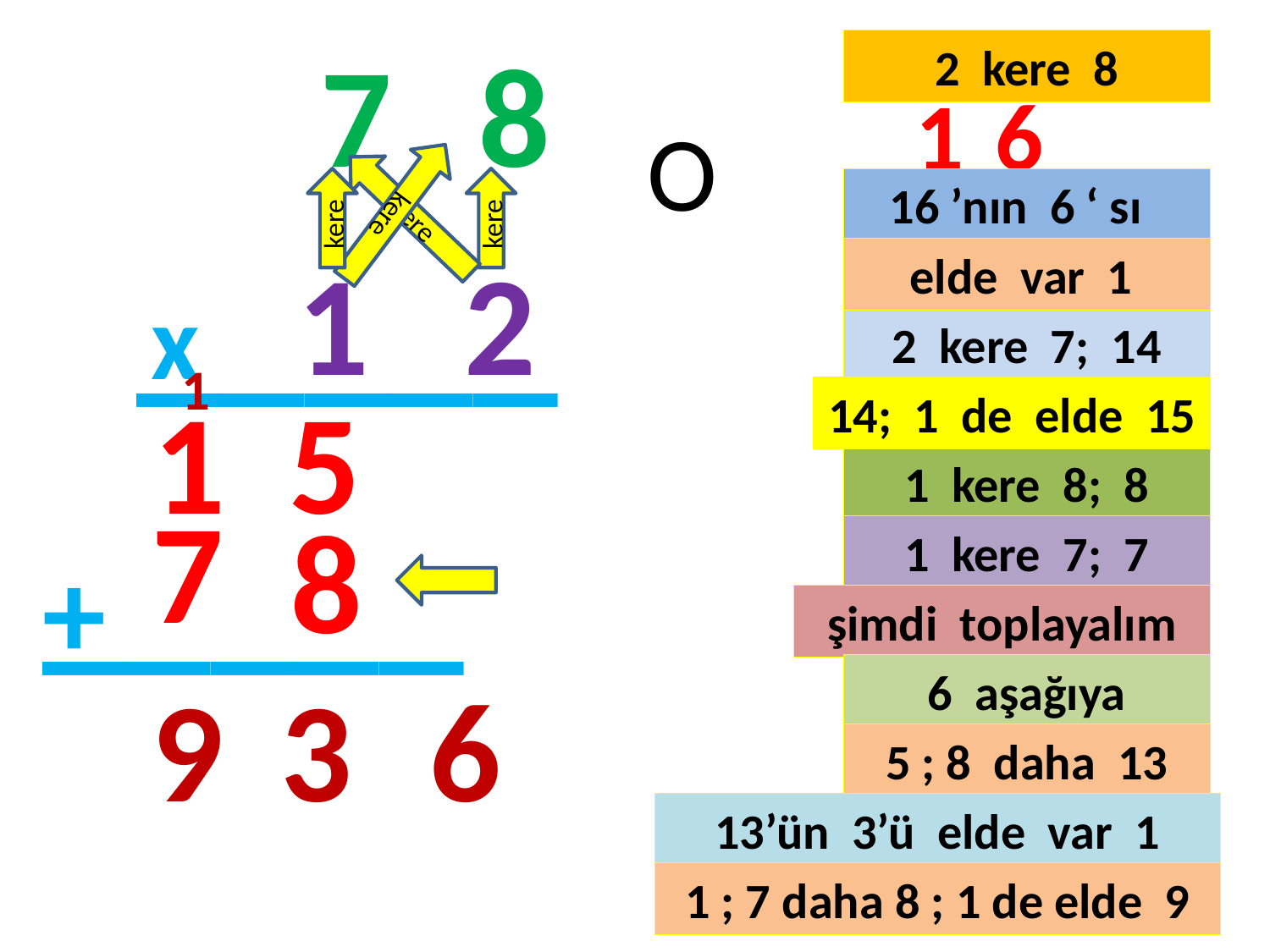

7
8
2  kere  8

1
6
O
kere
kere
kere
kere
16 ’nın  6 ‘ sı
_____
1   2
elde  var  1
x
#

2  kere  7;  14
1
1  5
14;  1  de  elde  15

1  kere  8;  8
_____
7
8
1  kere  7;  7
+

şimdi  toplayalım
9
3
6
6  aşağıya
5 ; 8  daha  13
13’ün  3’ü  elde  var  1
1 ; 7 daha 8 ; 1 de elde  9